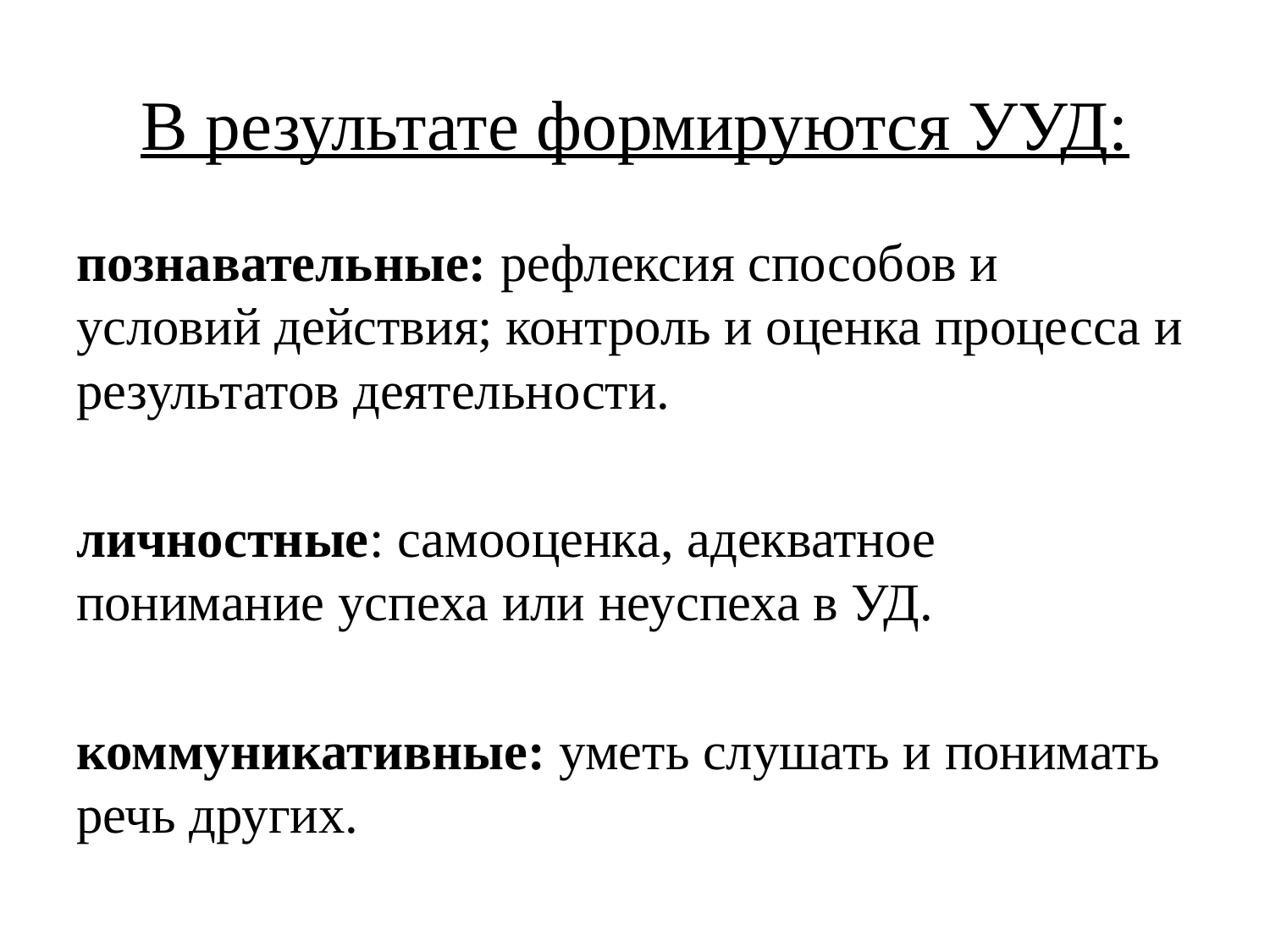

# В результате формируются УУД:
познавательные: рефлексия способов и условий действия; контроль и оценка процесса и результатов деятельности.

личностные: самооценка, адекватное понимание успеха или неуспеха в УД.

коммуникативные: уметь слушать и понимать речь других.